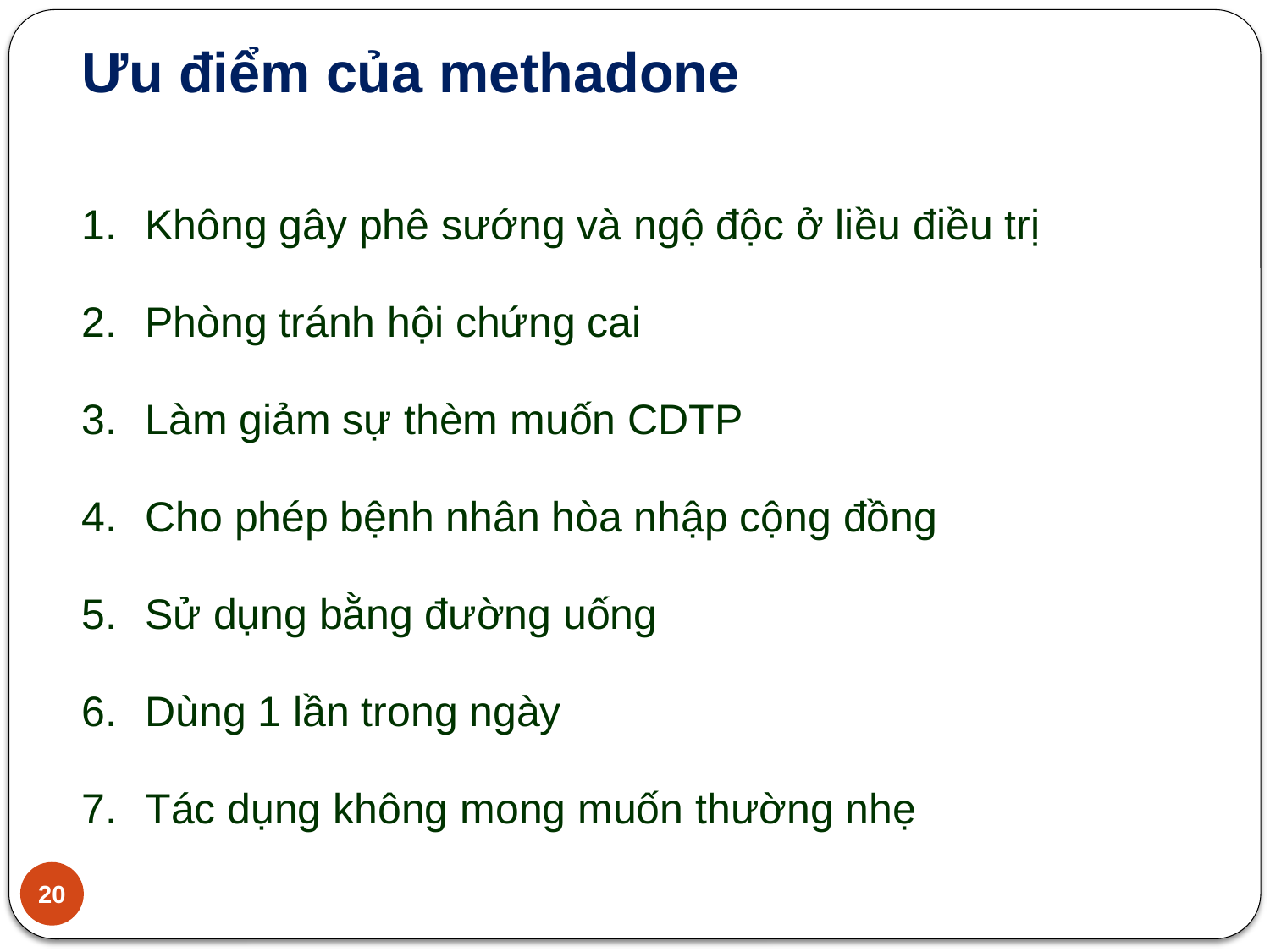

Ưu điểm của methadone
Không gây phê sướng và ngộ độc ở liều điều trị
Phòng tránh hội chứng cai
Làm giảm sự thèm muốn CDTP
Cho phép bệnh nhân hòa nhập cộng đồng
Sử dụng bằng đường uống
Dùng 1 lần trong ngày
Tác dụng không mong muốn thường nhẹ
20